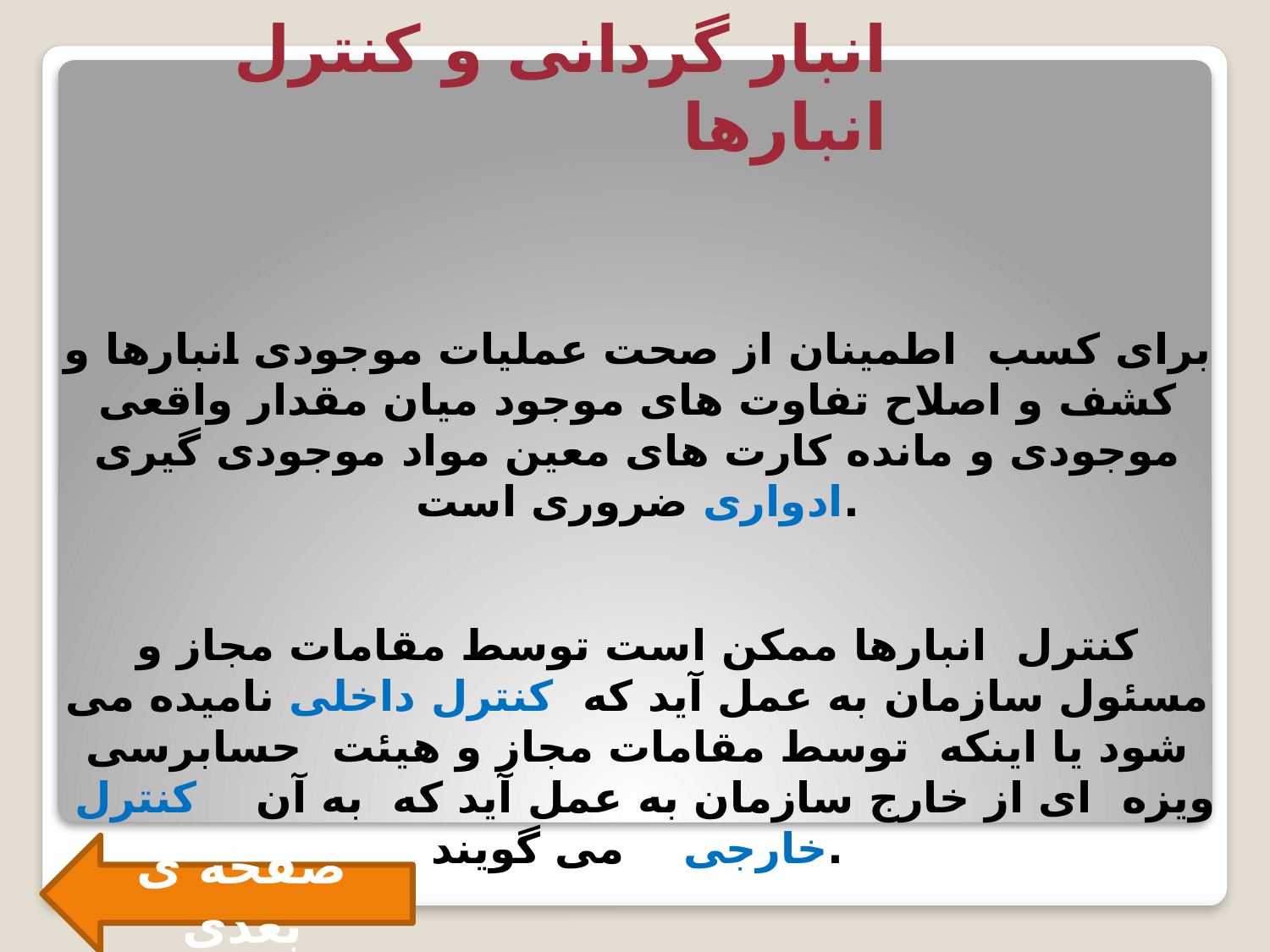

# انبار گردانی و کنترل  انبارها
برای کسب  اطمینان از صحت عملیات موجودی انبارها و کشف و اصلاح تفاوت های موجود میان مقدار واقعی موجودی و مانده کارت های معین مواد موجودی گیری ادواری ضروری است.

کنترل  انبارها ممکن است توسط مقامات مجاز و مسئول سازمان به عمل آید که  کنترل داخلی نامیده می شود یا اینکه  توسط مقامات مجاز و هیئت  حسابرسی ویزه  ای از خارج سازمان به عمل آید که  به آن    کنترل  خارجی    می گویند.
صفحه ی بعدی